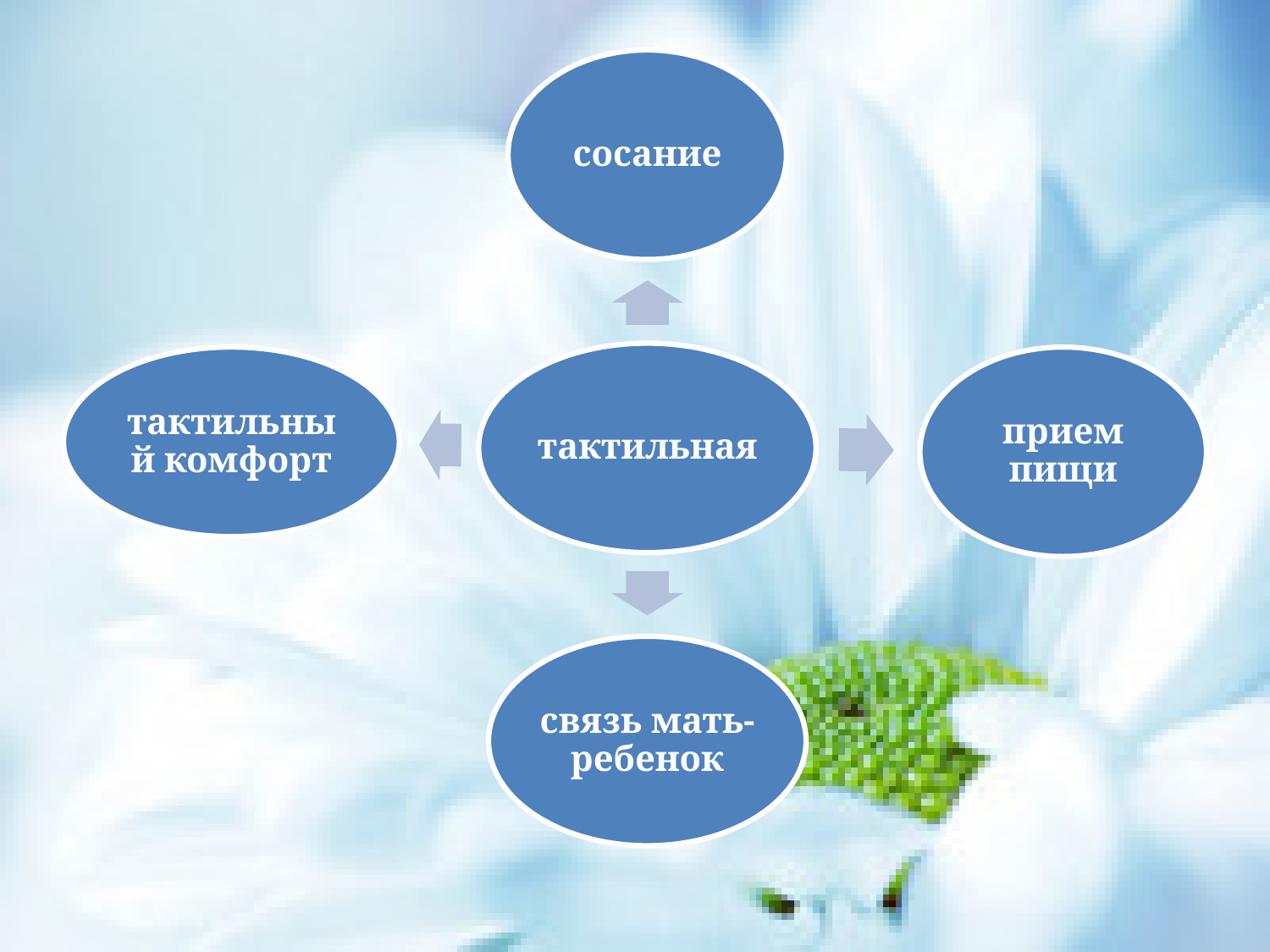

тактильная

сосание

прием пищи

связь мать-ребенок

тактильный комфорт